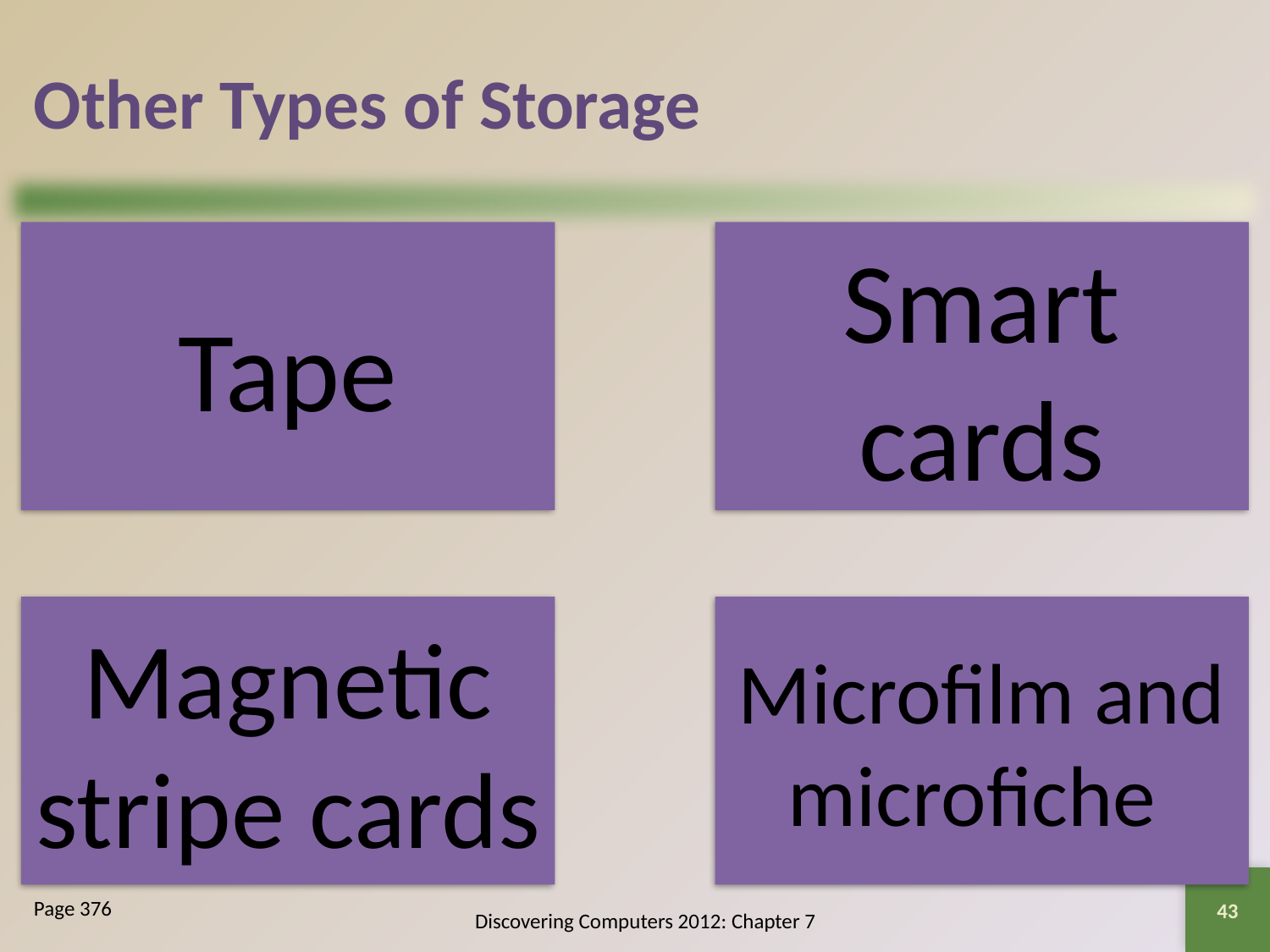

# Other Types of Storage
Tape
Magnetic stripe cards
Microfilm and microfiche
Smart cards
43
Page 376
Discovering Computers 2012: Chapter 7